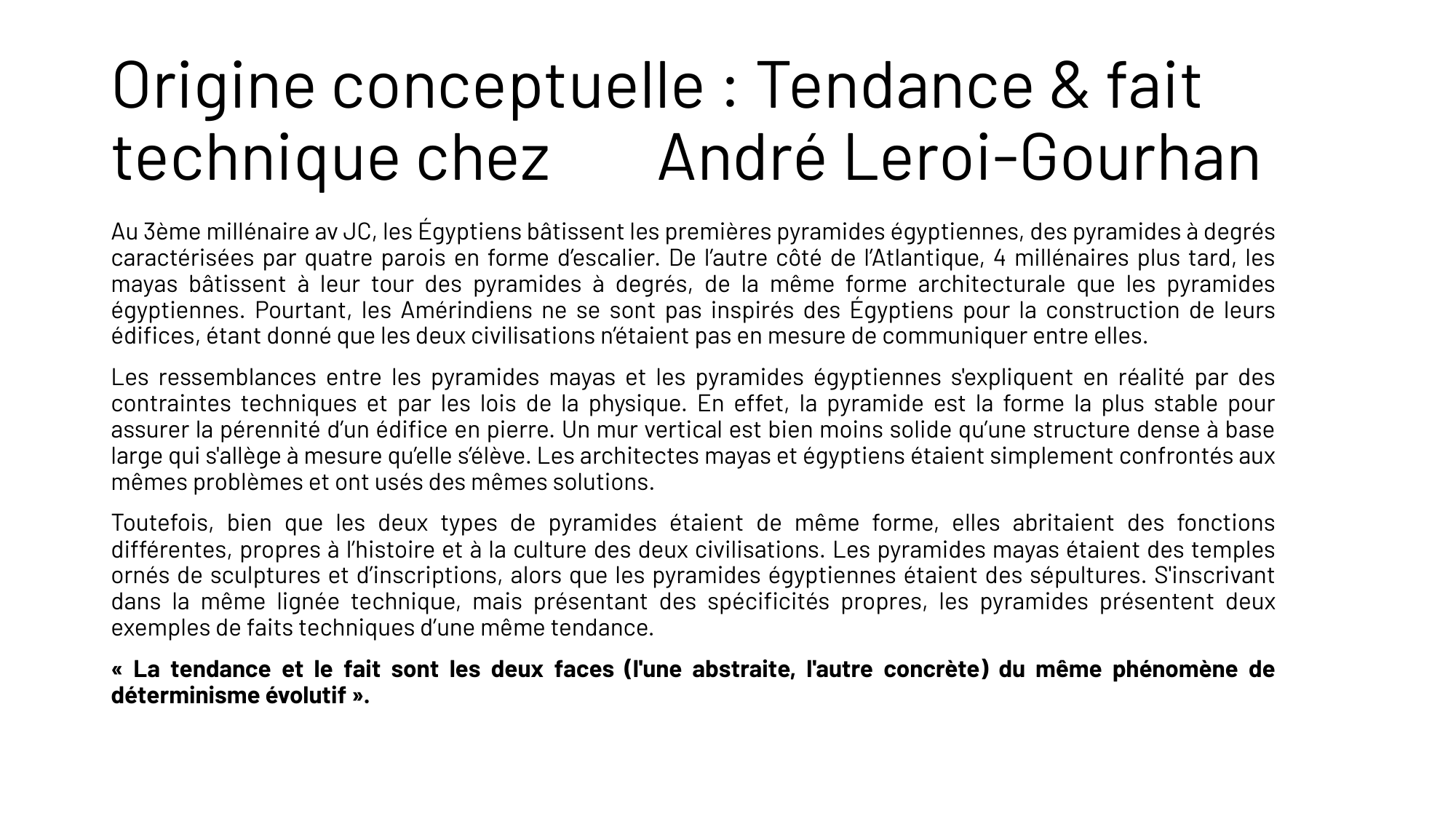

# Origine conceptuelle : Tendance & fait technique chez 	André Leroi-Gourhan
Au 3ème millénaire av JC, les Égyptiens bâtissent les premières pyramides égyptiennes, des pyramides à degrés caractérisées par quatre parois en forme d’escalier. De l’autre côté de l’Atlantique, 4 millénaires plus tard, les mayas bâtissent à leur tour des pyramides à degrés, de la même forme architecturale que les pyramides égyptiennes. Pourtant, les Amérindiens ne se sont pas inspirés des Égyptiens pour la construction de leurs édifices, étant donné que les deux civilisations n’étaient pas en mesure de communiquer entre elles.
Les ressemblances entre les pyramides mayas et les pyramides égyptiennes s'expliquent en réalité par des contraintes techniques et par les lois de la physique. En effet, la pyramide est la forme la plus stable pour assurer la pérennité d’un édifice en pierre. Un mur vertical est bien moins solide qu’une structure dense à base large qui s'allège à mesure qu’elle s’élève. Les architectes mayas et égyptiens étaient simplement confrontés aux mêmes problèmes et ont usés des mêmes solutions.
Toutefois, bien que les deux types de pyramides étaient de même forme, elles abritaient des fonctions différentes, propres à l’histoire et à la culture des deux civilisations. Les pyramides mayas étaient des temples ornés de sculptures et d’inscriptions, alors que les pyramides égyptiennes étaient des sépultures. S'inscrivant dans la même lignée technique, mais présentant des spécificités propres, les pyramides présentent deux exemples de faits techniques d’une même tendance.
« La tendance et le fait sont les deux faces (l'une abstraite, l'autre concrète) du même phénomène de déterminisme évolutif ».